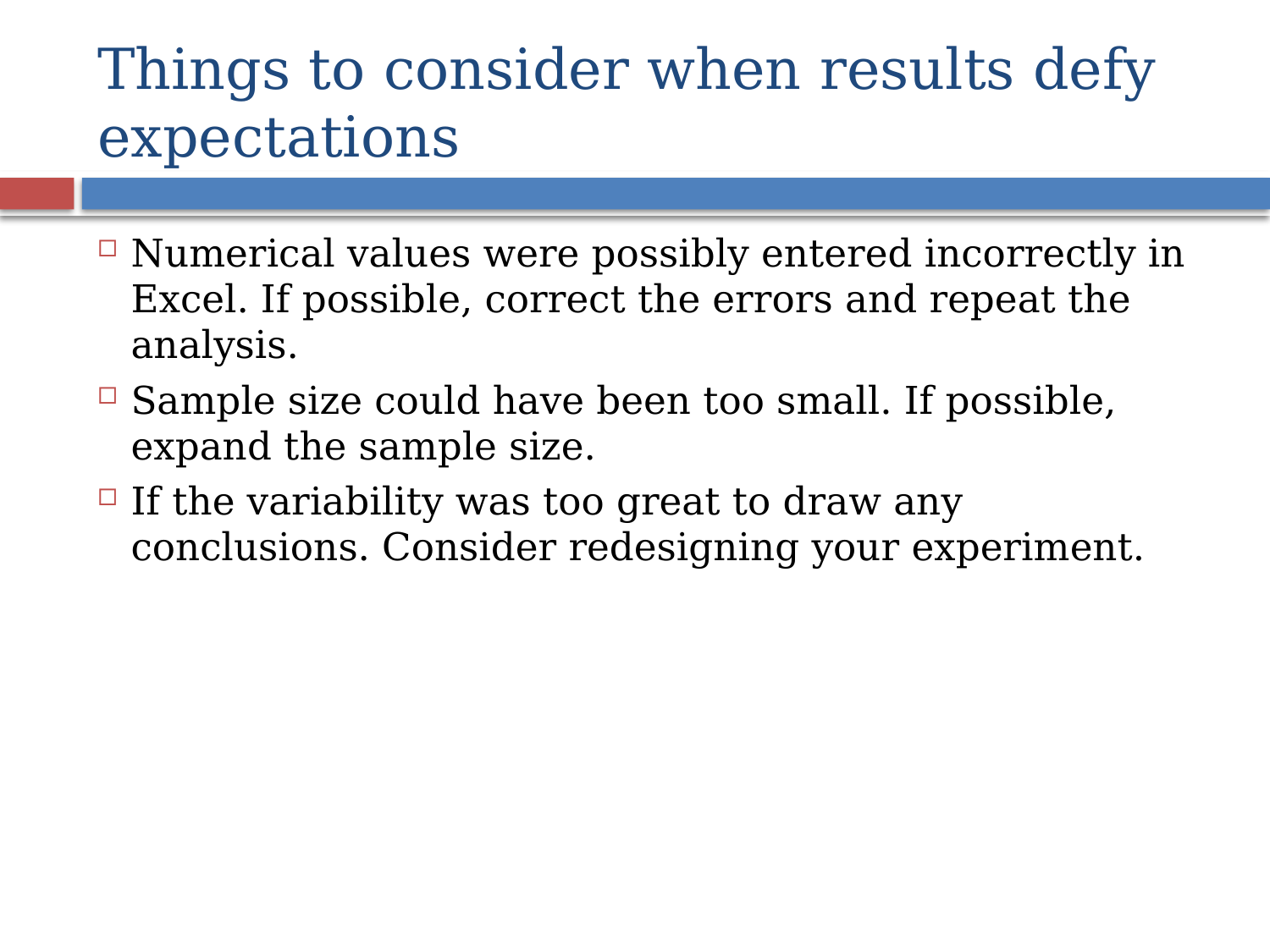

# Things to consider when results defy expectations
Numerical values were possibly entered incorrectly in Excel. If possible, correct the errors and repeat the analysis.
Sample size could have been too small. If possible, expand the sample size.
If the variability was too great to draw any conclusions. Consider redesigning your experiment.